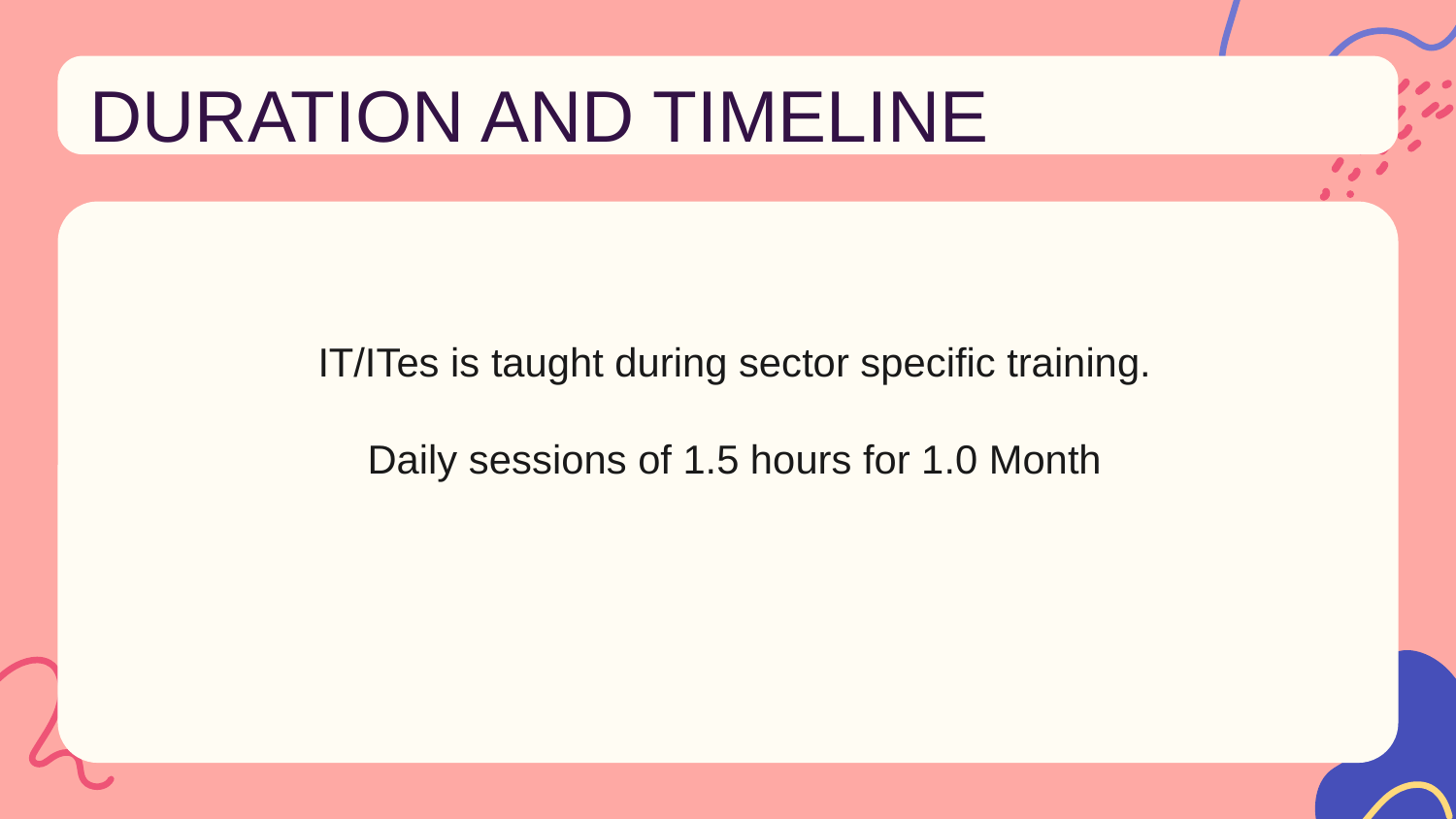

DURATION AND TIMELINE
IT/ITes is taught during sector specific training.
Daily sessions of 1.5 hours for 1.0 Month